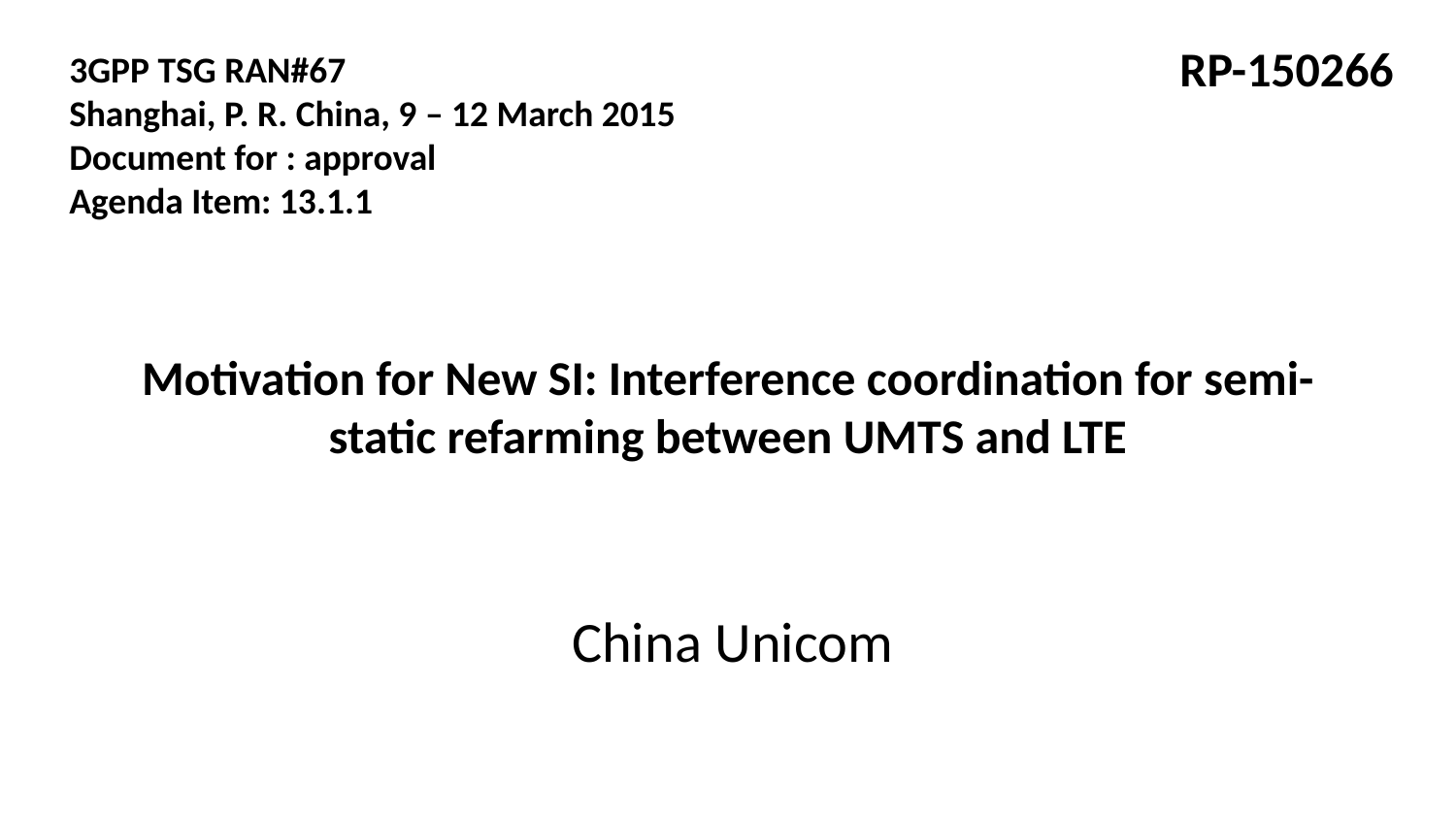

RP-150266
3GPP TSG RAN#67
Shanghai, P. R. China, 9 – 12 March 2015
Document for : approval
Agenda Item: 13.1.1
# Motivation for New SI: Interference coordination for semi-static refarming between UMTS and LTE
China Unicom